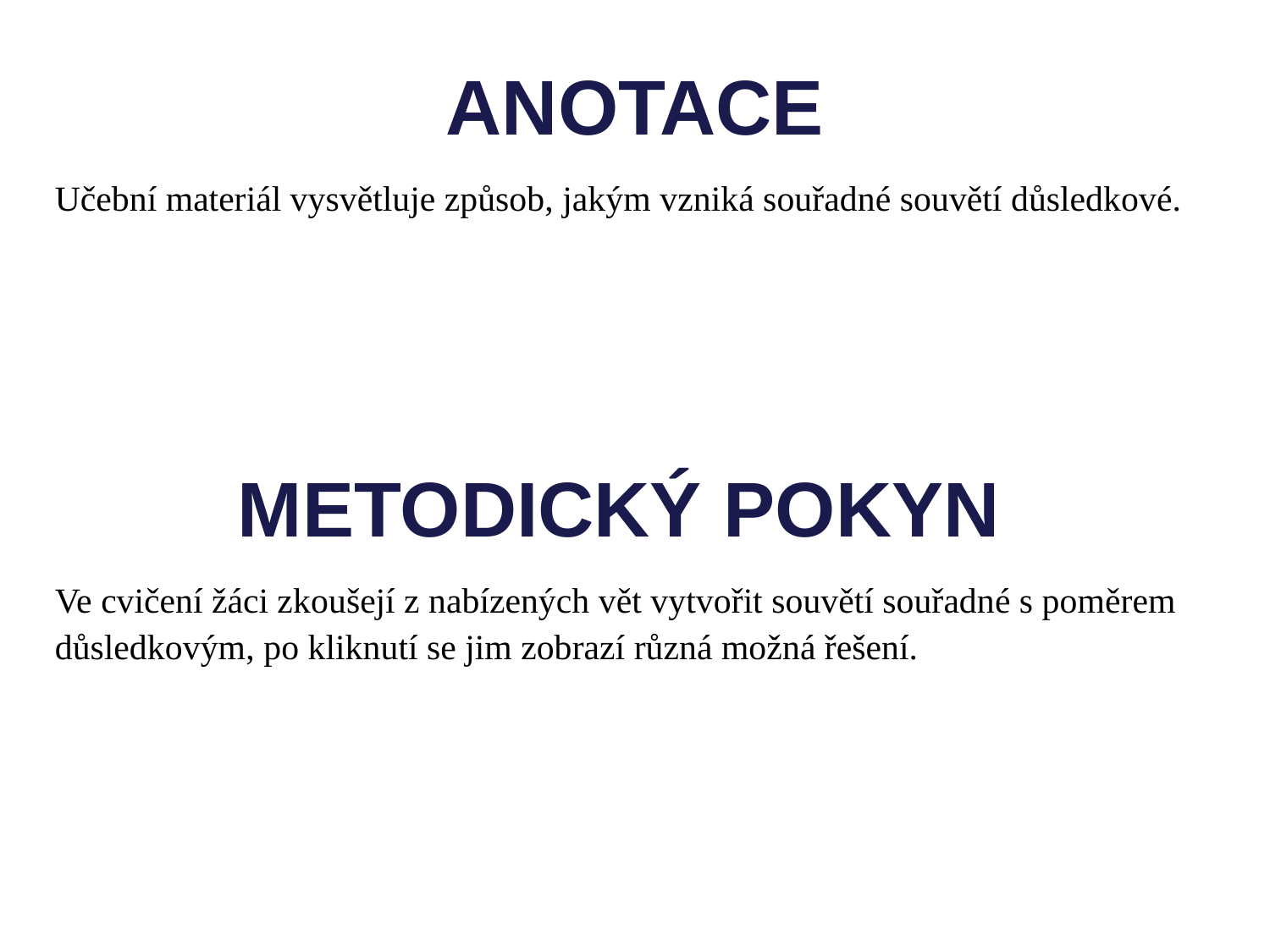

ANOTACE
Učební materiál vysvětluje způsob, jakým vzniká souřadné souvětí důsledkové.
METODICKÝ POKYN
Ve cvičení žáci zkoušejí z nabízených vět vytvořit souvětí souřadné s poměrem důsledkovým, po kliknutí se jim zobrazí různá možná řešení.